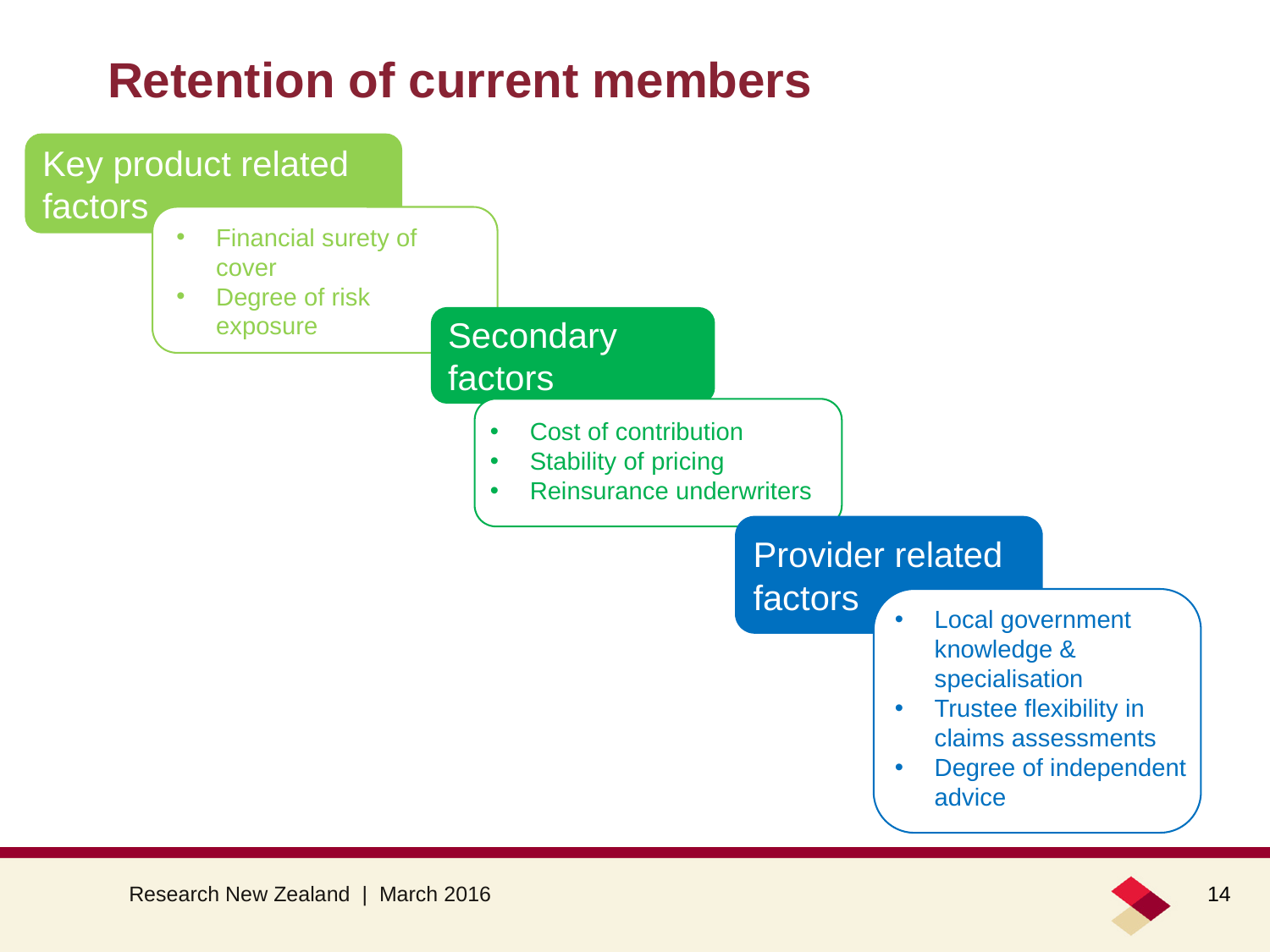

# Retention of current members

Key product related factors

Financial surety of cover
Degree of risk exposure

Secondary factors

Cost of contribution
Stability of pricing
Reinsurance underwriters

Provider related factors

Local government knowledge & specialisation
Trustee flexibility in claims assessments
Degree of independent advice